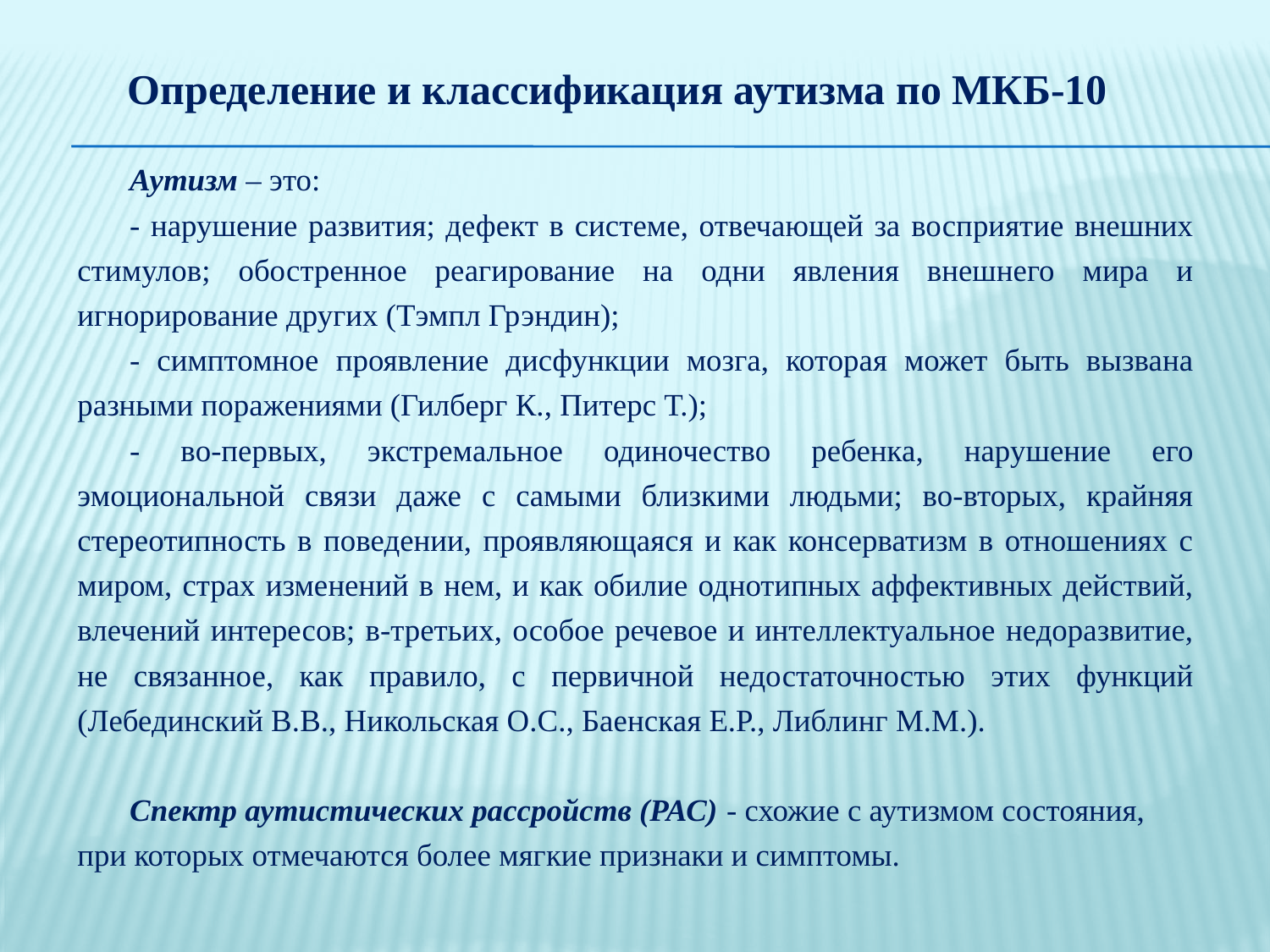

Определение и классификация аутизма по МКБ-10
Аутизм – это:
- нарушение развития; дефект в системе, отвечающей за восприятие внешних стимулов; обостренное реагирование на одни явления внешнего мира и игнорирование других (Тэмпл Грэндин);
- симптомное проявление дисфункции мозга, которая может быть вызвана разными поражениями (Гилберг К., Питерс Т.);
- во-первых, экстремальное одиночество ребенка, нарушение его эмоциональной связи даже с самыми близкими людьми; во-вторых, крайняя стереотипность в поведении, проявляющаяся и как консерватизм в отношениях с миром, страх изменений в нем, и как обилие однотипных аффективных действий, влечений интересов; в-третьих, особое речевое и интеллектуальное недоразвитие, не связанное, как правило, с первичной недостаточностью этих функций (Лебединский В.В., Никольская О.С., Баенская Е.Р., Либлинг М.М.).

Спектр аутистических рассройств (РАС) - схожие с аутизмом состояния, при которых отмечаются более мягкие признаки и симптомы.